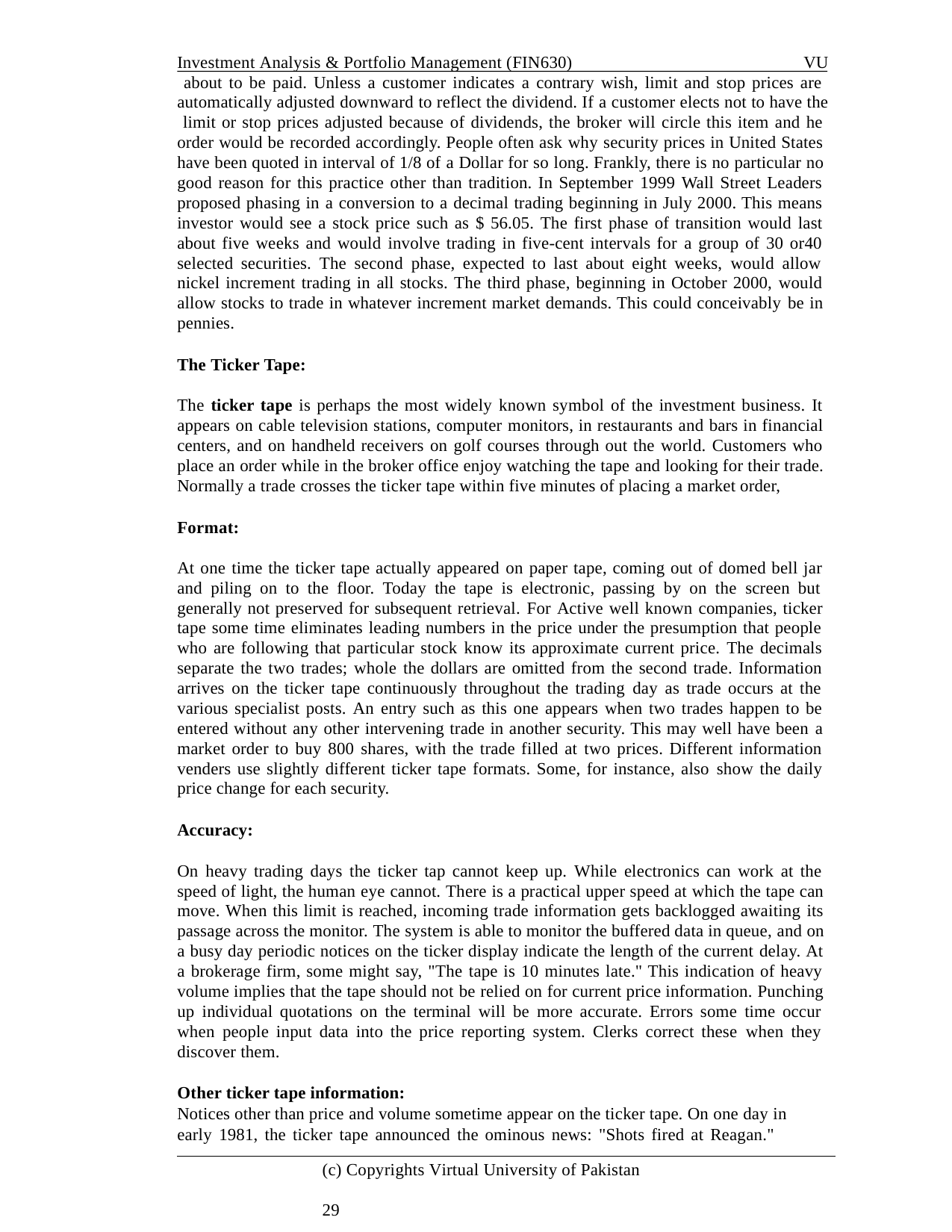

Investment Analysis & Portfolio Management (FIN630)	VU  about to be paid. Unless a customer indicates a contrary wish, limit and stop prices are  automatically adjusted downward to reflect the dividend. If a customer elects not to have the  limit or stop prices adjusted because of dividends, the broker will circle this item and he  order would be recorded accordingly. People often ask why security prices in United States  have been quoted in interval of 1/8 of a Dollar for so long. Frankly, there is no particular no  good reason for this practice other than tradition. In September 1999 Wall Street Leaders  proposed phasing in a conversion to a decimal trading beginning in July 2000. This means  investor would see a stock price such as $ 56.05. The first phase of transition would last  about five weeks and would involve trading in five-cent intervals for a group of 30 or40  selected securities. The second phase, expected to last about eight weeks, would allow  nickel increment trading in all stocks. The third phase, beginning in October 2000, would  allow stocks to trade in whatever increment market demands. This could conceivably be in  pennies.

The Ticker Tape:

The ticker tape is perhaps the most widely known symbol of the investment business. It  appears on cable television stations, computer monitors, in restaurants and bars in financial  centers, and on handheld receivers on golf courses through out the world. Customers who  place an order while in the broker office enjoy watching the tape and looking for their trade.  Normally a trade crosses the ticker tape within five minutes of placing a market order,

Format:

At one time the ticker tape actually appeared on paper tape, coming out of domed bell jar  and piling on to the floor. Today the tape is electronic, passing by on the screen but  generally not preserved for subsequent retrieval. For Active well known companies, ticker  tape some time eliminates leading numbers in the price under the presumption that people  who are following that particular stock know its approximate current price. The decimals  separate the two trades; whole the dollars are omitted from the second trade. Information  arrives on the ticker tape continuously throughout the trading day as trade occurs at the  various specialist posts. An entry such as this one appears when two trades happen to be  entered without any other intervening trade in another security. This may well have been a  market order to buy 800 shares, with the trade filled at two prices. Different information  venders use slightly different ticker tape formats. Some, for instance, also show the daily  price change for each security.

Accuracy:

On heavy trading days the ticker tap cannot keep up. While electronics can work at the  speed of light, the human eye cannot. There is a practical upper speed at which the tape can  move. When this limit is reached, incoming trade information gets backlogged awaiting its  passage across the monitor. The system is able to monitor the buffered data in queue, and on  a busy day periodic notices on the ticker display indicate the length of the current delay. At  a brokerage firm, some might say, "The tape is 10 minutes late." This indication of heavy  volume implies that the tape should not be relied on for current price information. Punching  up individual quotations on the terminal will be more accurate. Errors some time occur  when people input data into the price reporting system. Clerks correct these when they  discover them.

Other ticker tape information:
Notices other than price and volume sometime appear on the ticker tape. On one day in  early 1981, the ticker tape announced the ominous news: "Shots fired at Reagan."
(c) Copyrights Virtual University of Pakistan	29